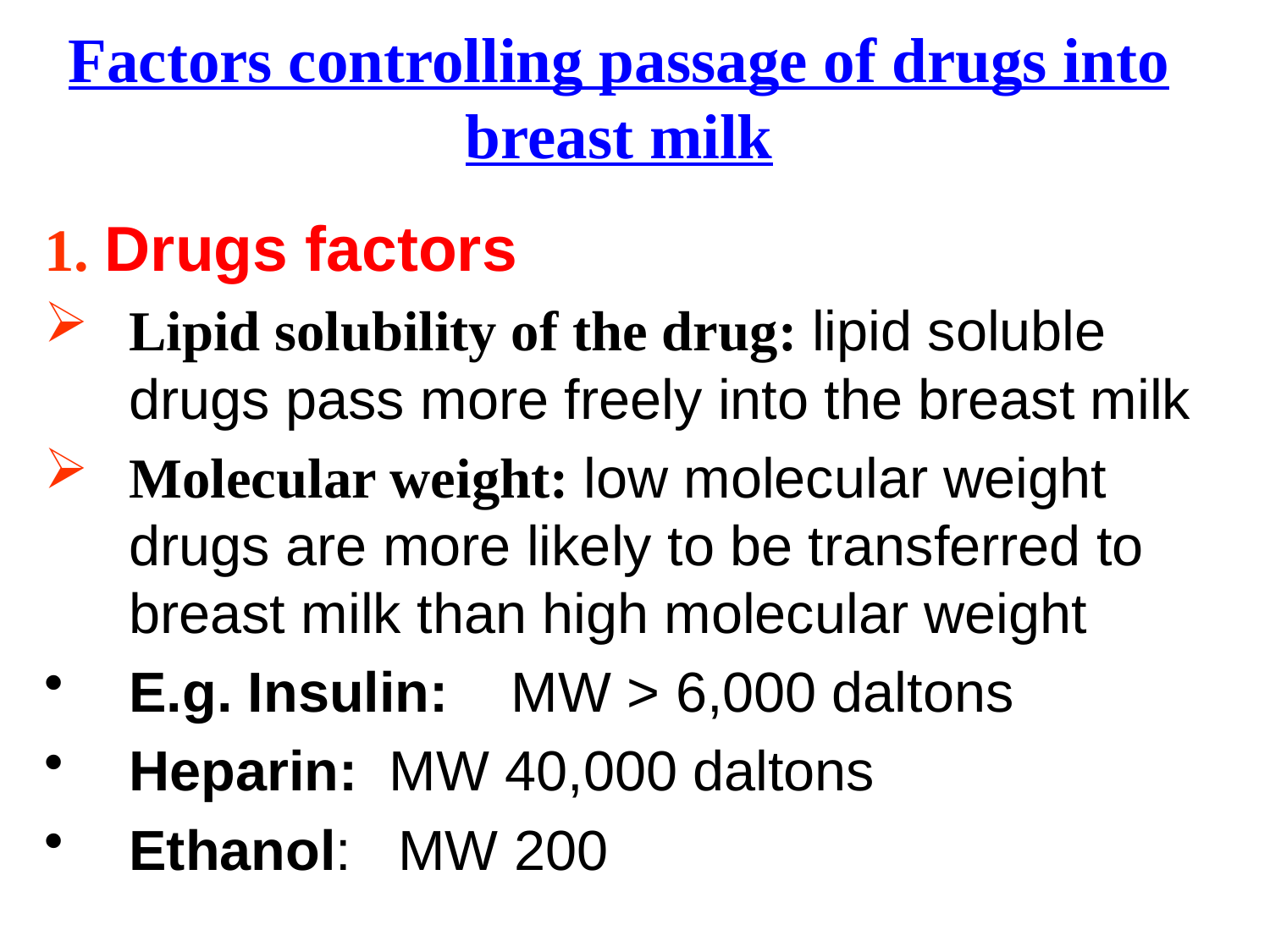

Factors controlling passage of drugs into breast milk
1. Drugs factors
Lipid solubility of the drug: lipid soluble drugs pass more freely into the breast milk
Molecular weight: low molecular weight drugs are more likely to be transferred to breast milk than high molecular weight
E.g. Insulin:    MW > 6,000 daltons
Heparin:  MW 40,000 daltons
Ethanol:   MW 200